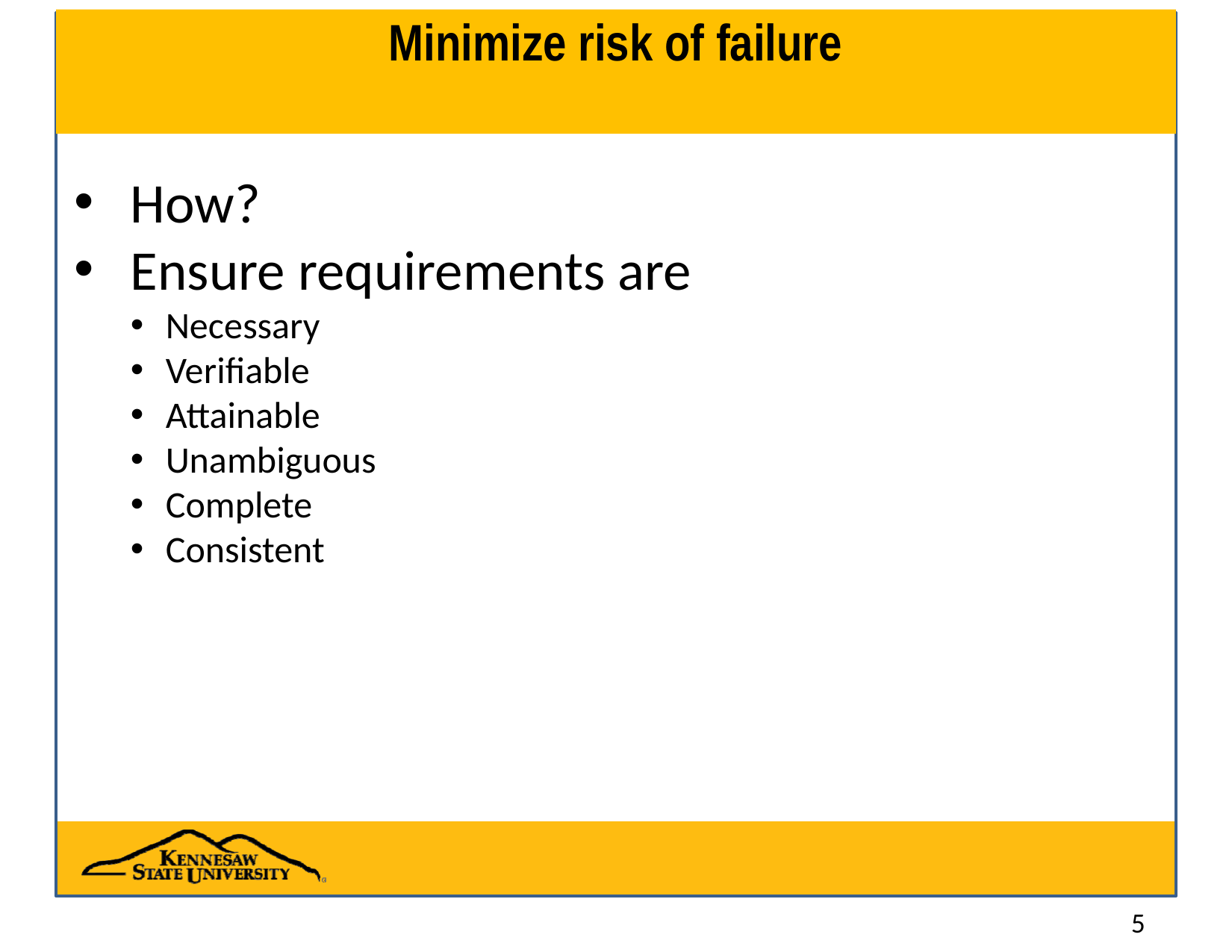

# Minimize risk of failure
How?
Ensure requirements are
Necessary
Verifiable
Attainable
Unambiguous
Complete
Consistent